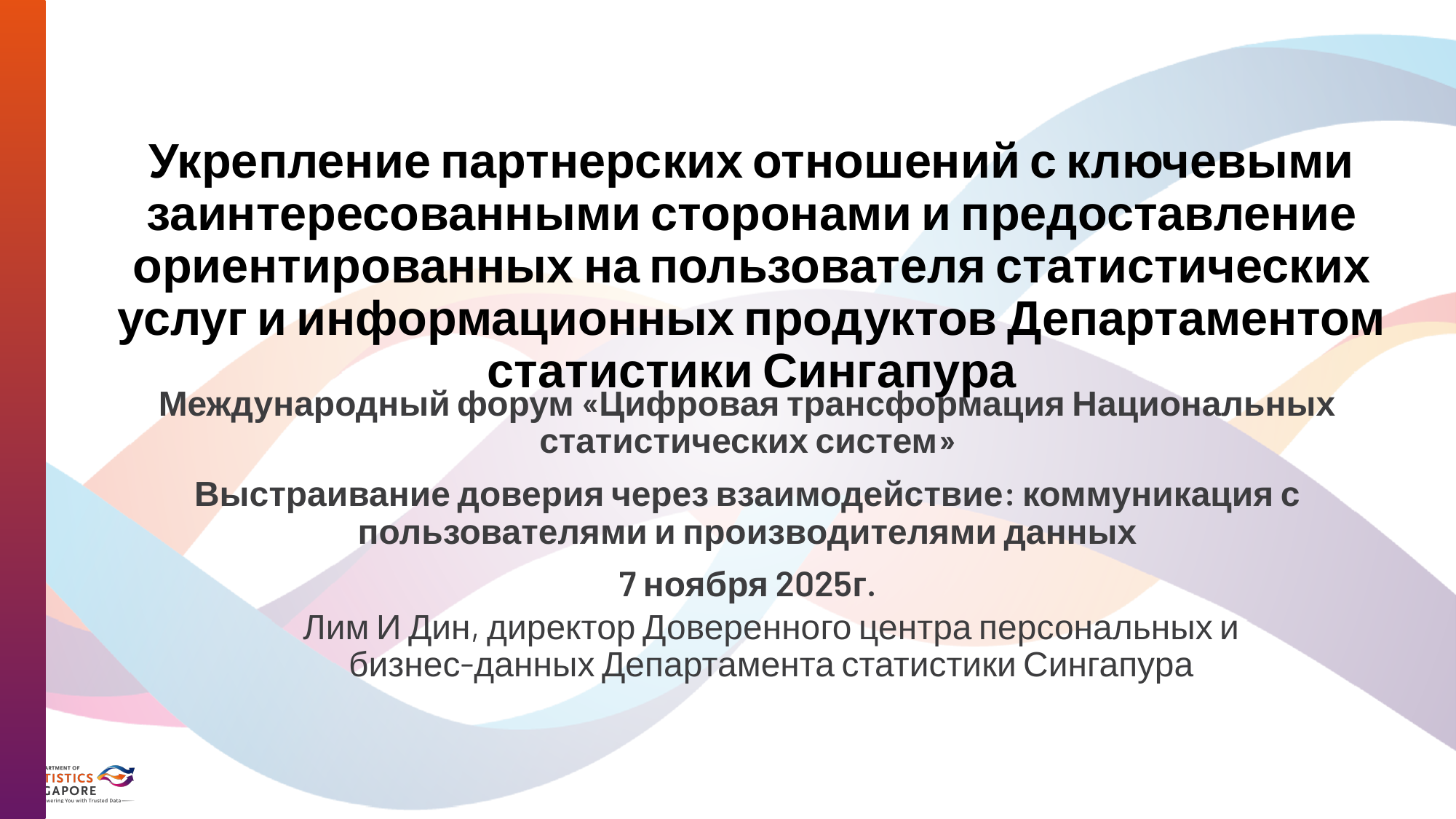

# Укрепление партнерских отношений с ключевыми заинтересованными сторонами и предоставление ориентированных на пользователя статистических услуг и информационных продуктов Департаментом статистики Сингапура
Международный форум «Цифровая трансформация Национальных статистических систем»
Выстраивание доверия через взаимодействие: коммуникация с пользователями и производителями данных
7 ноября 2025г.

Лим И Дин, директор Доверенного центра персональных и бизнес-данных Департамента статистики Сингапура